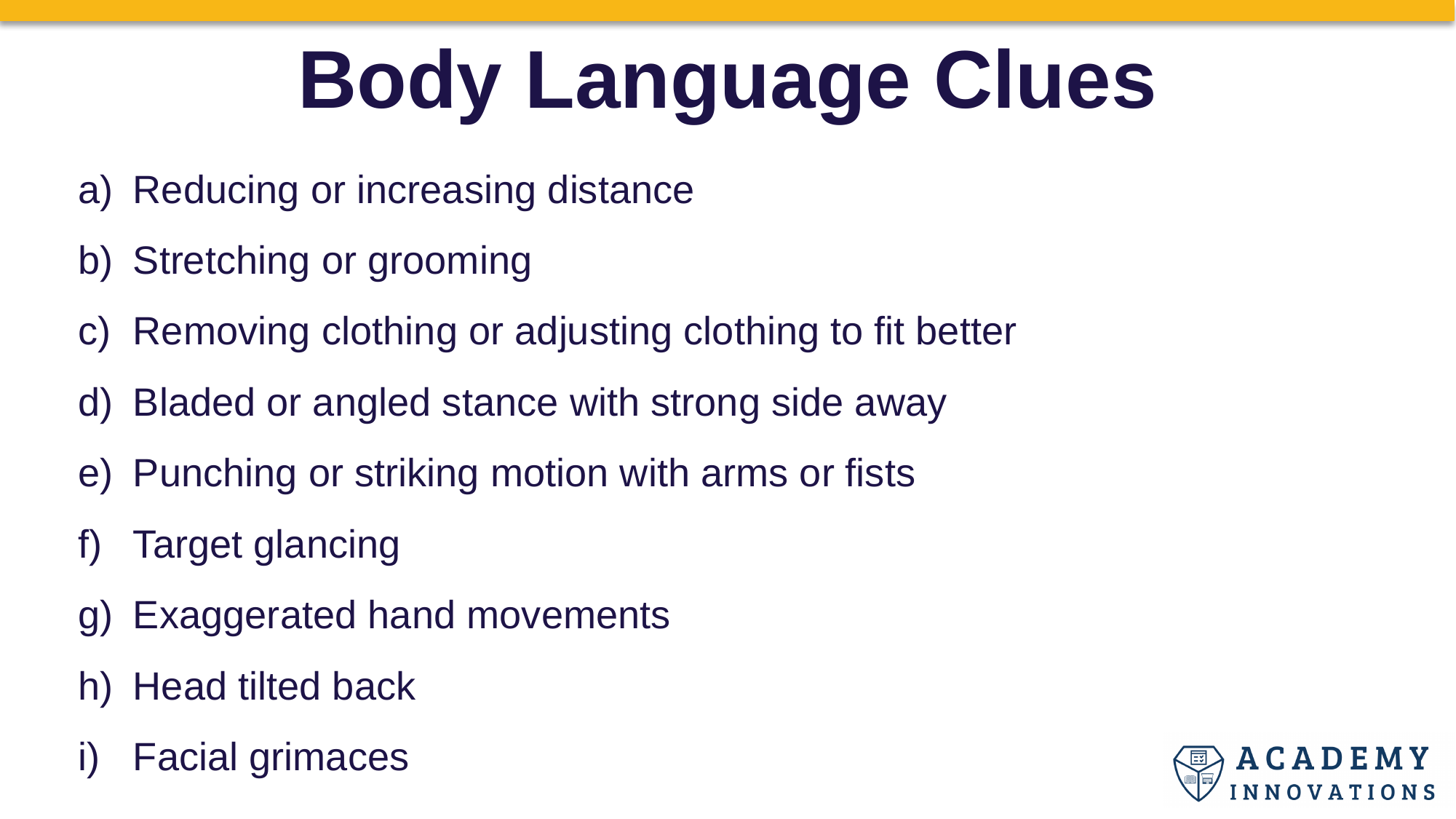

Body Language Clues
Reducing or increasing distance
Stretching or grooming
Removing clothing or adjusting clothing to fit better
Bladed or angled stance with strong side away
Punching or striking motion with arms or fists
Target glancing
Exaggerated hand movements
Head tilted back
Facial grimaces